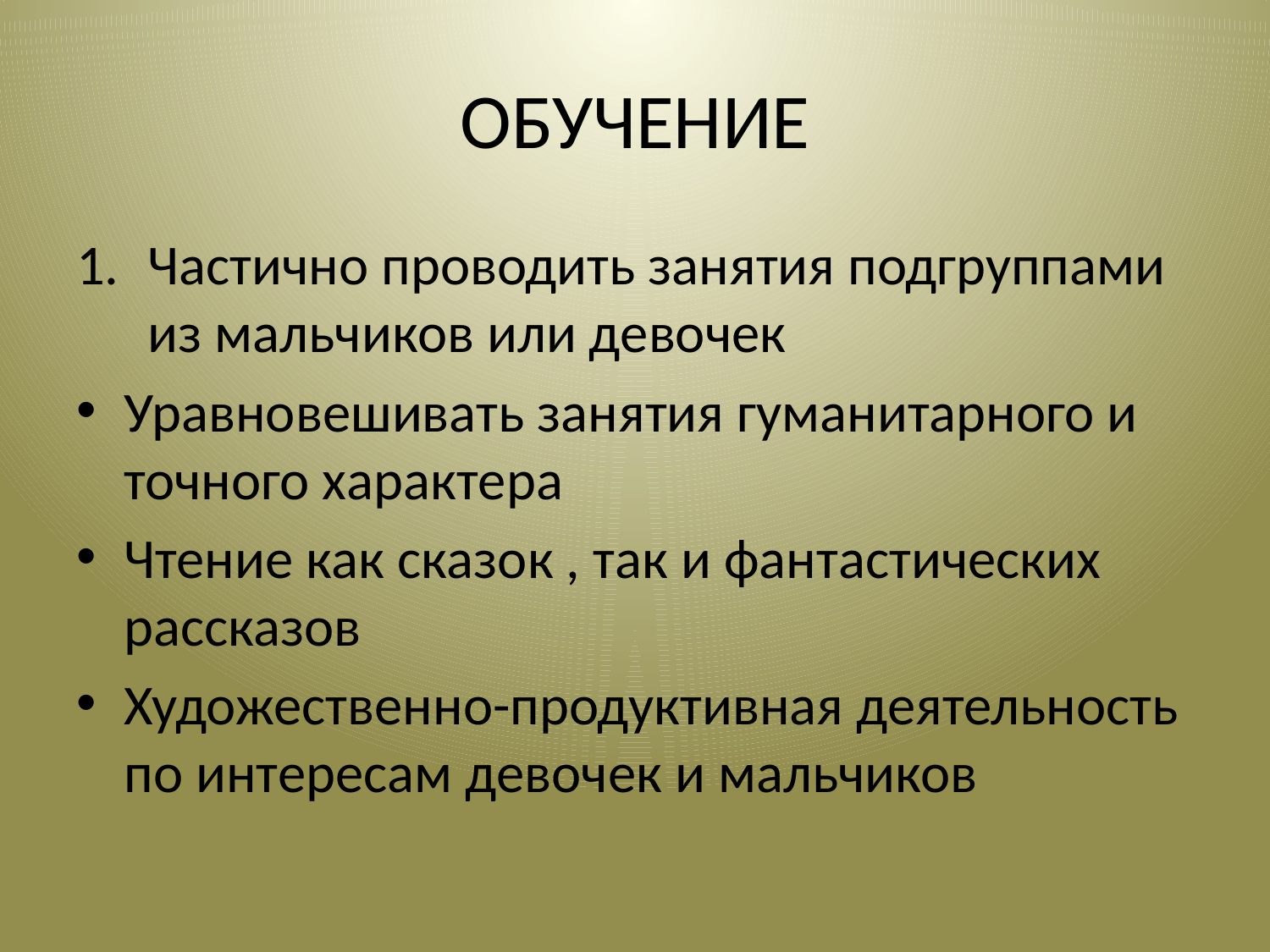

# ОБУЧЕНИЕ
Частично проводить занятия подгруппами из мальчиков или девочек
Уравновешивать занятия гуманитарного и точного характера
Чтение как сказок , так и фантастических рассказов
Художественно-продуктивная деятельность по интересам девочек и мальчиков